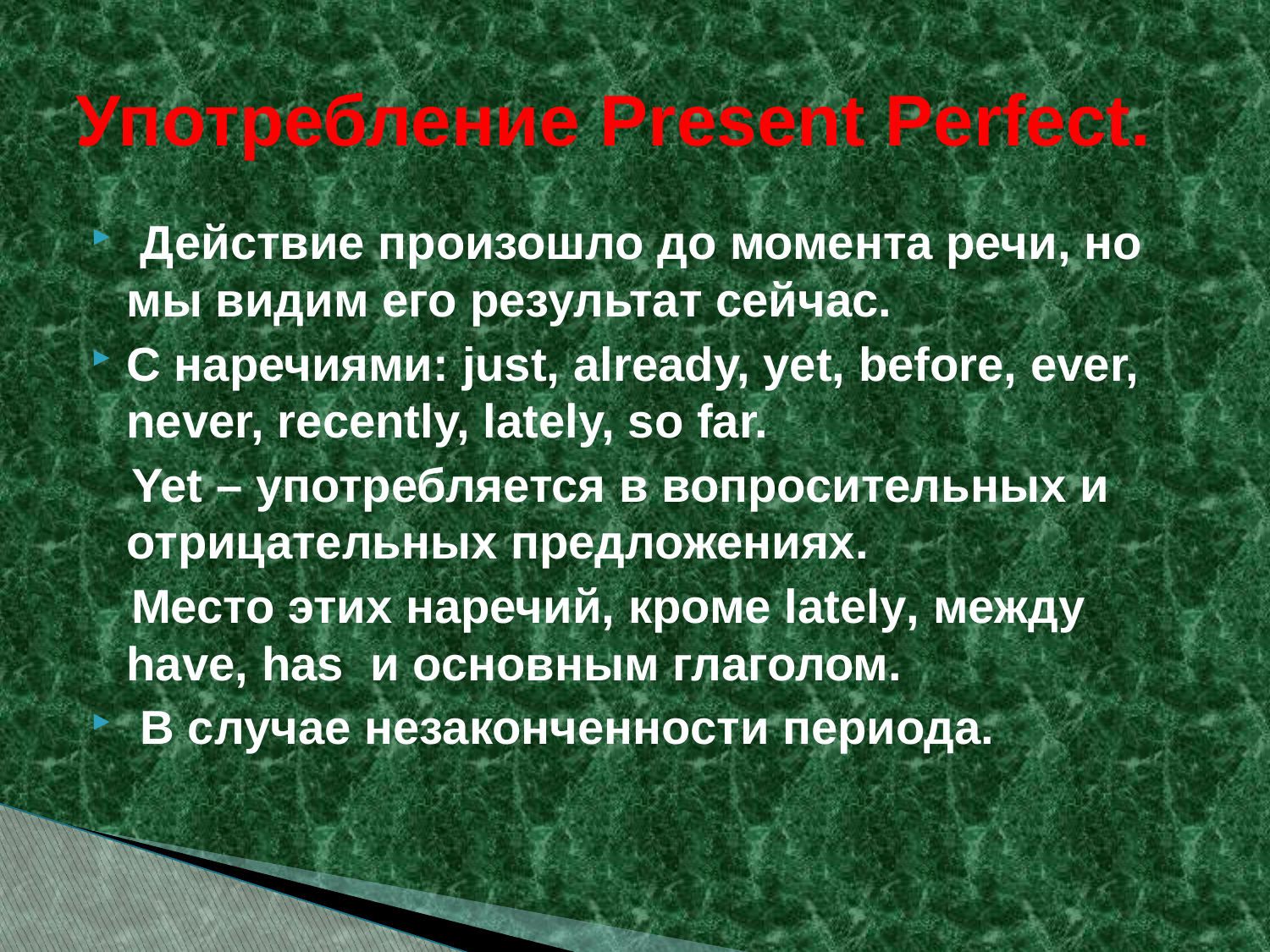

# Употребление Present Perfect.
 Действие произошло до момента речи, но мы видим его результат сейчас.
С наречиями: just, already, yet, before, ever, never, recently, lately, so far.
   Yet – употребляется в вопросительных и отрицательных предложениях.
   Место этих наречий, кроме lately, между have, has  и основным глаголом.
 В случае незаконченности периода.